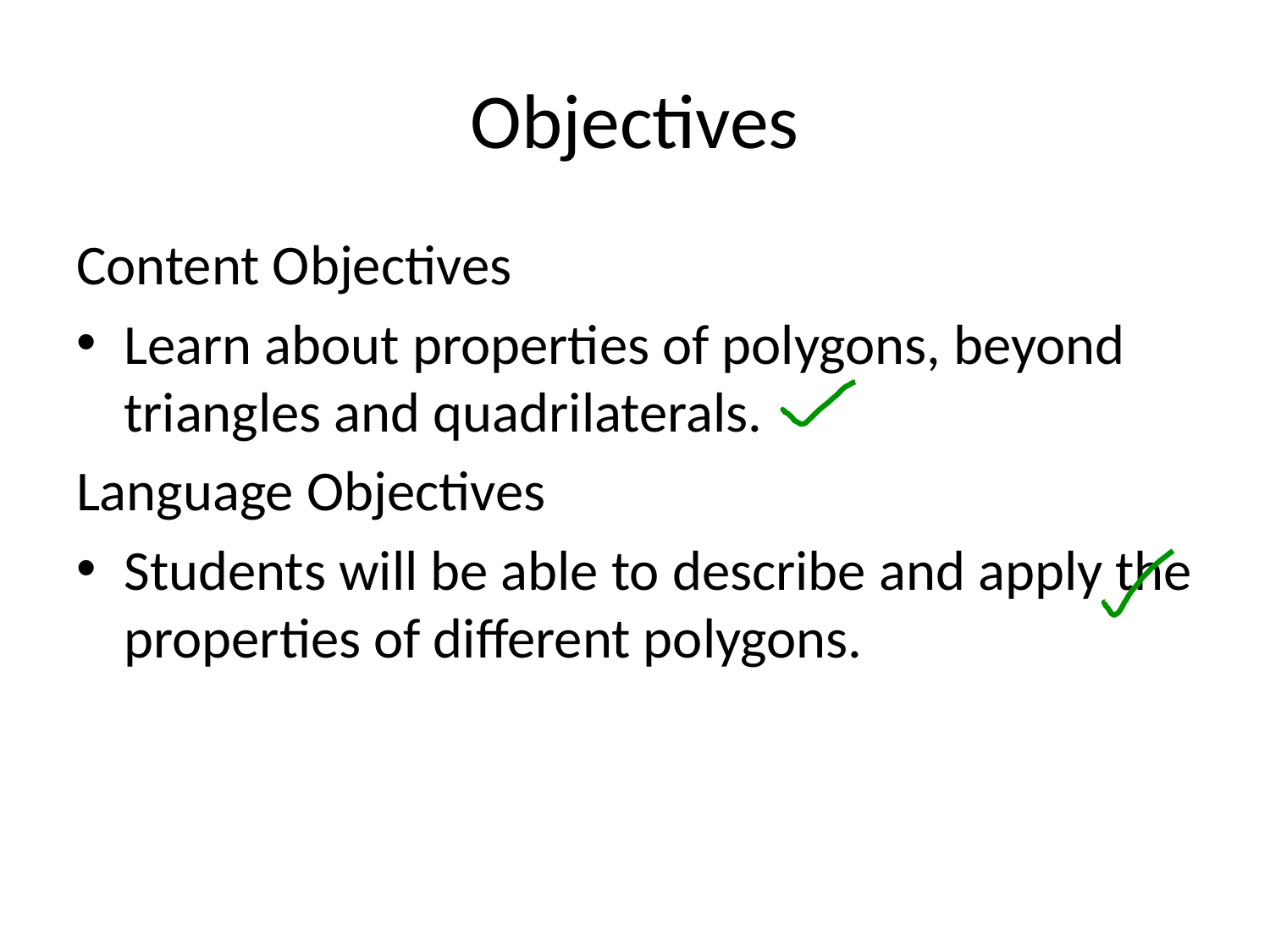

# Objectives
Content Objectives
Learn about properties of polygons, beyond triangles and quadrilaterals.
Language Objectives
Students will be able to describe and apply the properties of different polygons.